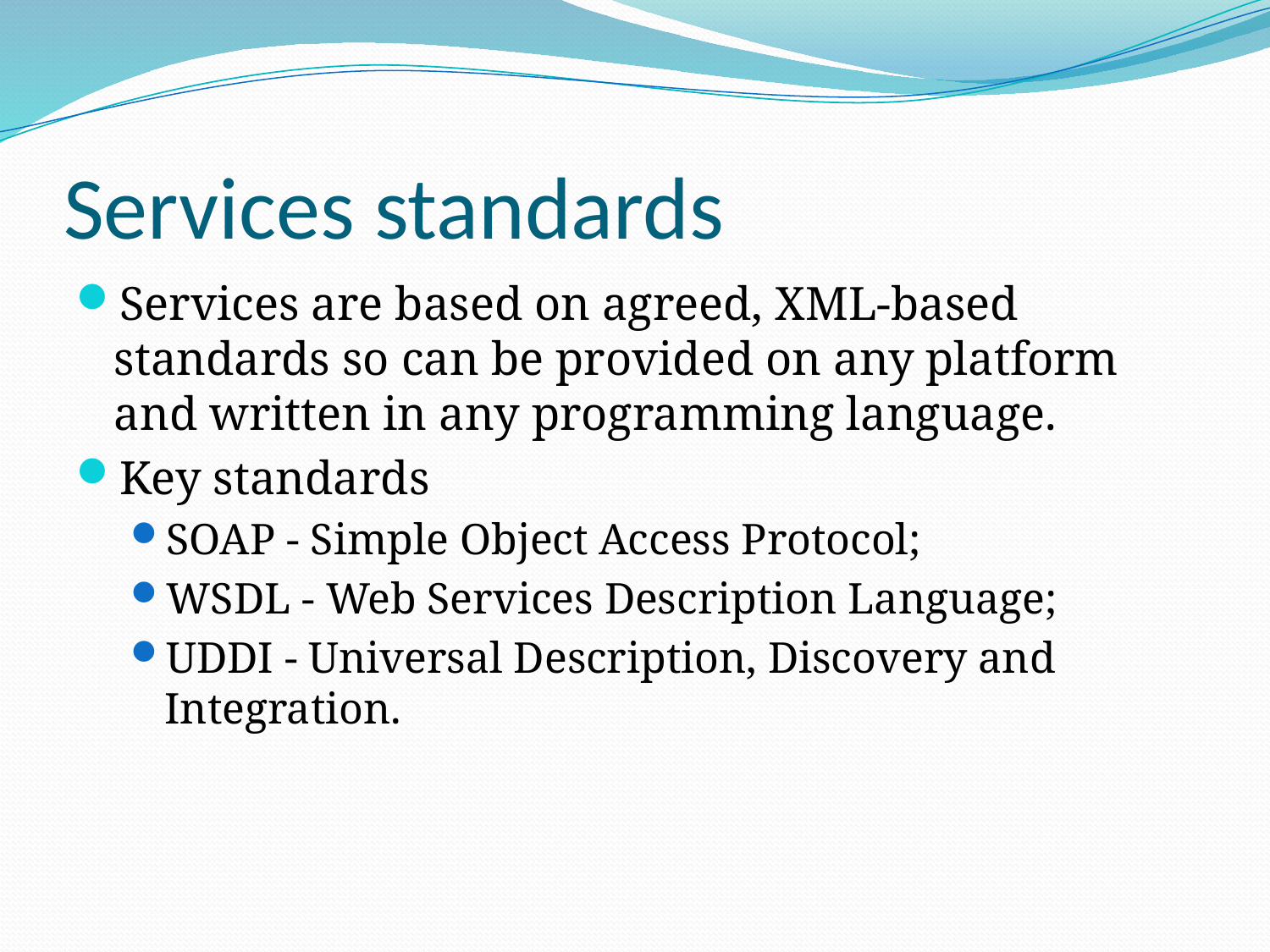

# Services standards
Services are based on agreed, XML-based standards so can be provided on any platform and written in any programming language.
Key standards
SOAP - Simple Object Access Protocol;
WSDL - Web Services Description Language;
UDDI - Universal Description, Discovery and Integration.